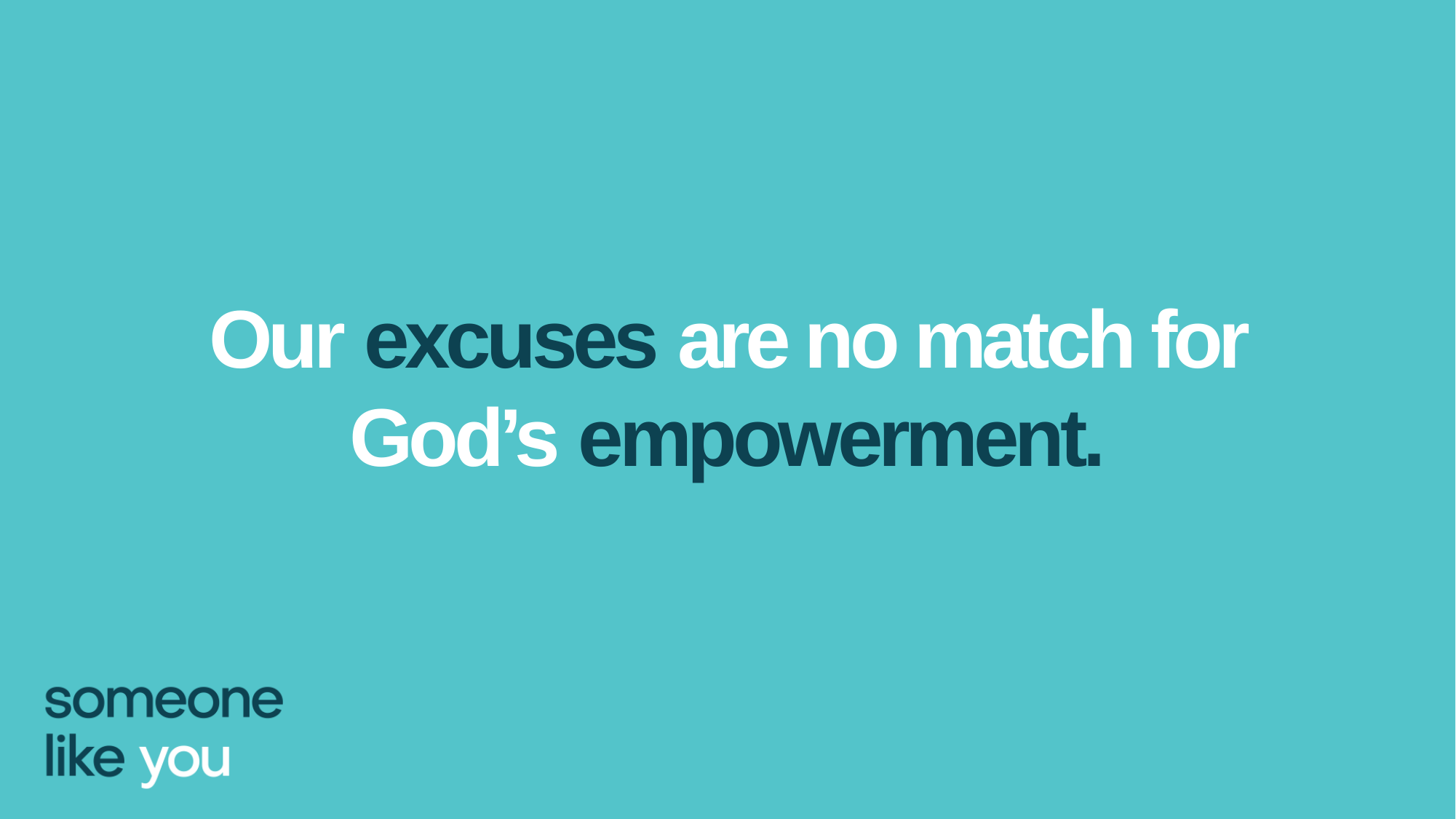

Our excuses are no match for God’s empowerment.